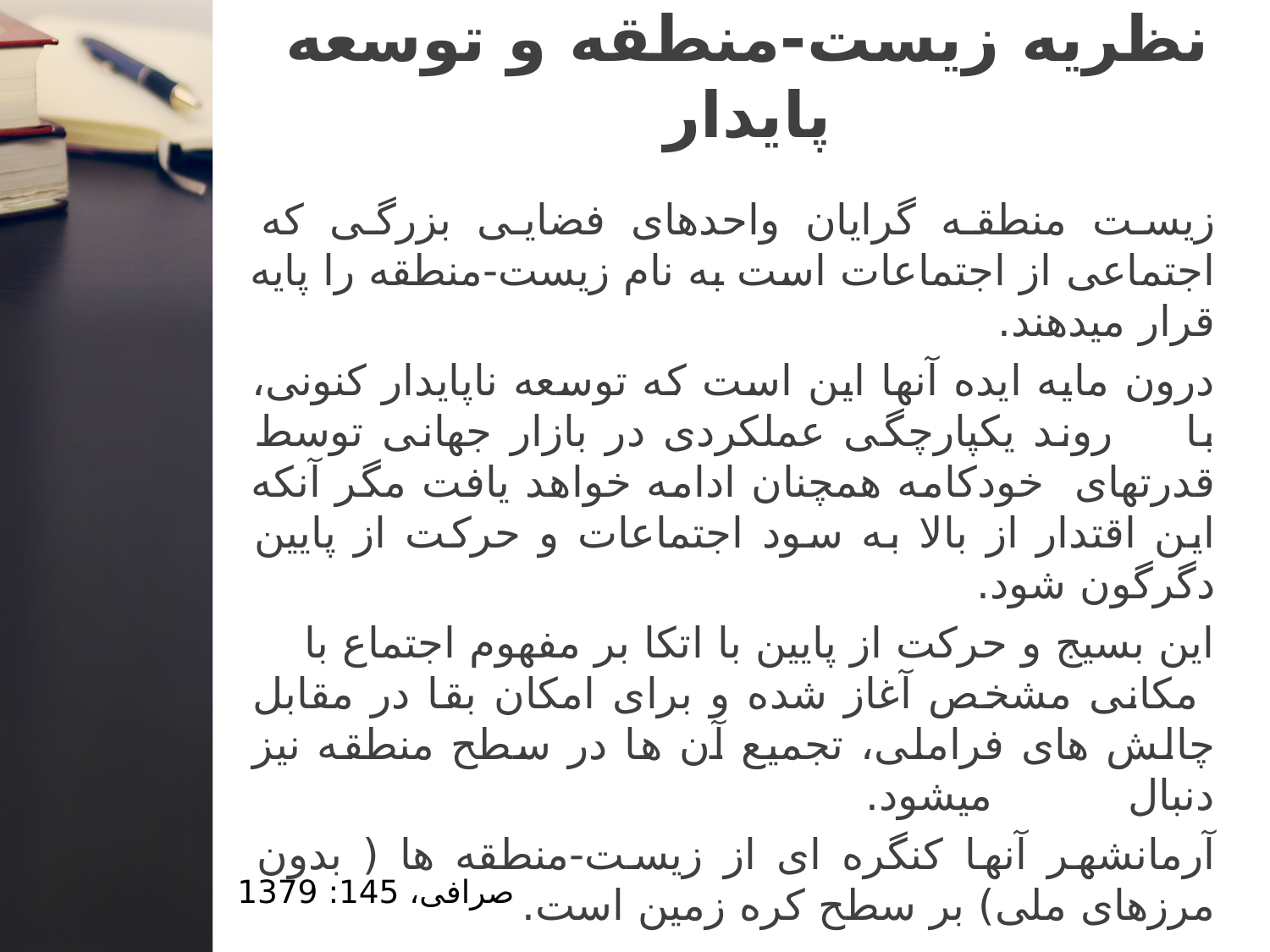

# نظریه زیست-منطقه و توسعه پایدار
زیست منطقه گرایان واحدهای فضایی بزرگی که اجتماعی از اجتماعات است به نام زیست-منطقه را پایه قرار میدهند.
درون مایه ایده آنها این است که توسعه ناپایدار کنونی، با    روند یکپارچگی عملکردی در بازار جهانی توسط قدرتهای  خودکامه همچنان ادامه خواهد یافت مگر آنکه این اقتدار از بالا به سود اجتماعات و حرکت از پایین دگرگون شود.
این بسیج و حرکت از پایین با اتکا بر مفهوم اجتماع با      مکانی مشخص آغاز شده و برای امکان بقا در مقابل چالش های فراملی، تجمیع آن ها در سطح منطقه نیز دنبال          میشود.
آرمانشهر آنها کنگره ای از زیست-منطقه ها ( بدون مرزهای ملی) بر سطح کره زمین است.
صرافی، 145: 1379